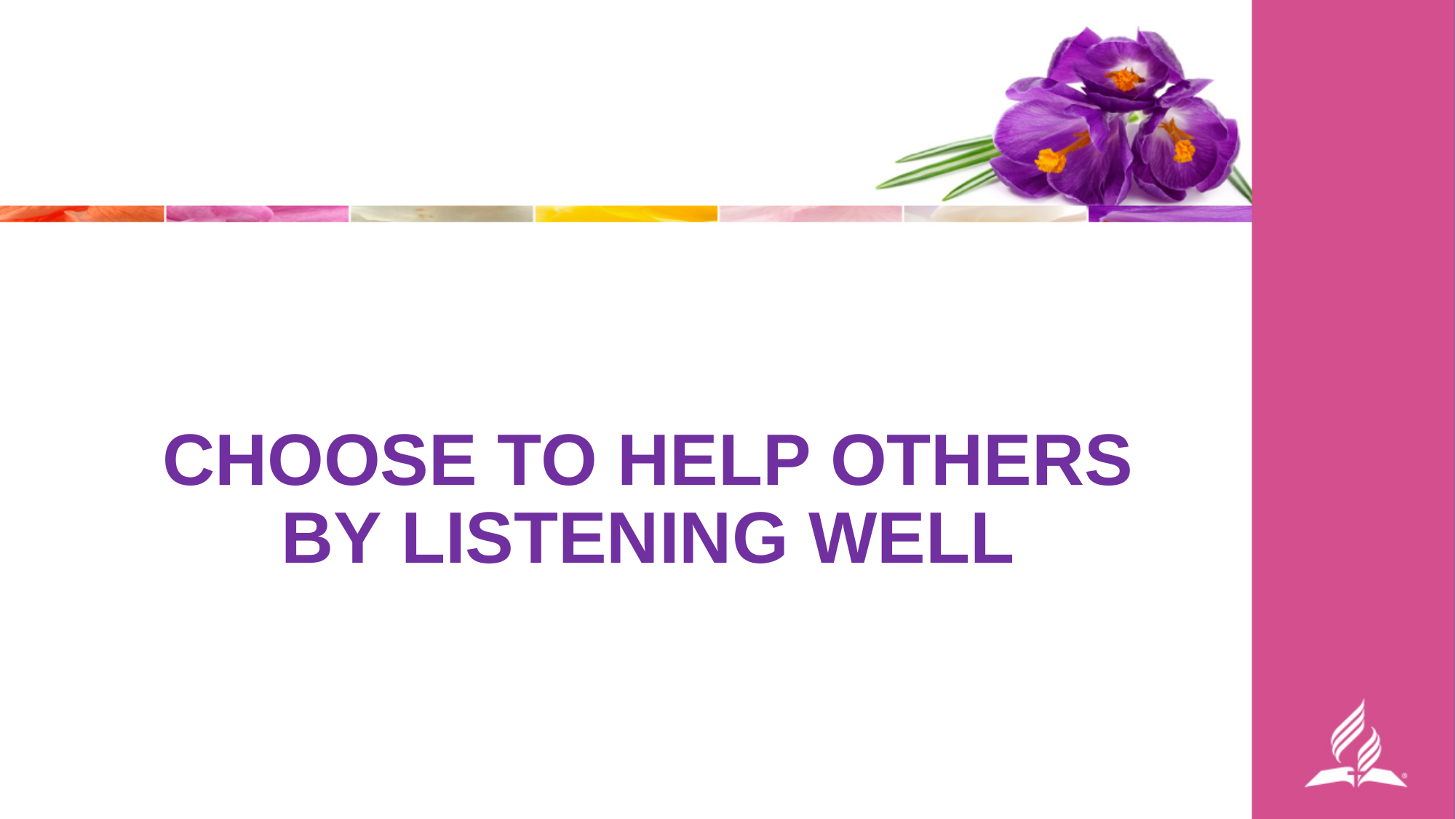

CHOOSE TO HELP OTHERS BY LISTENING WELL